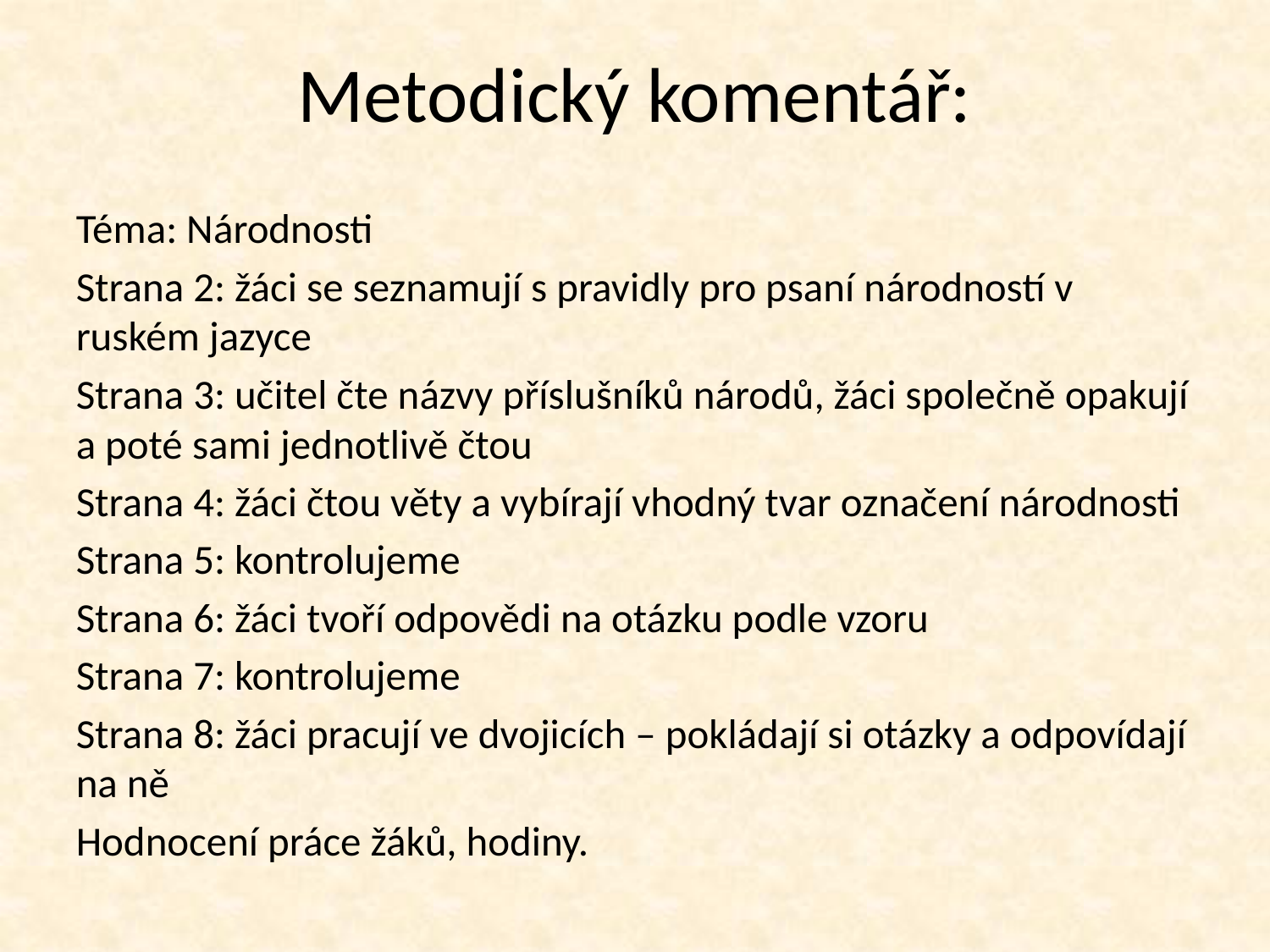

Metodický komentář:
Téma: Národnosti
Strana 2: žáci se seznamují s pravidly pro psaní národností v ruském jazyce
Strana 3: učitel čte názvy příslušníků národů, žáci společně opakují a poté sami jednotlivě čtou
Strana 4: žáci čtou věty a vybírají vhodný tvar označení národnosti
Strana 5: kontrolujeme
Strana 6: žáci tvoří odpovědi na otázku podle vzoru
Strana 7: kontrolujeme
Strana 8: žáci pracují ve dvojicích – pokládají si otázky a odpovídají na ně
Hodnocení práce žáků, hodiny.